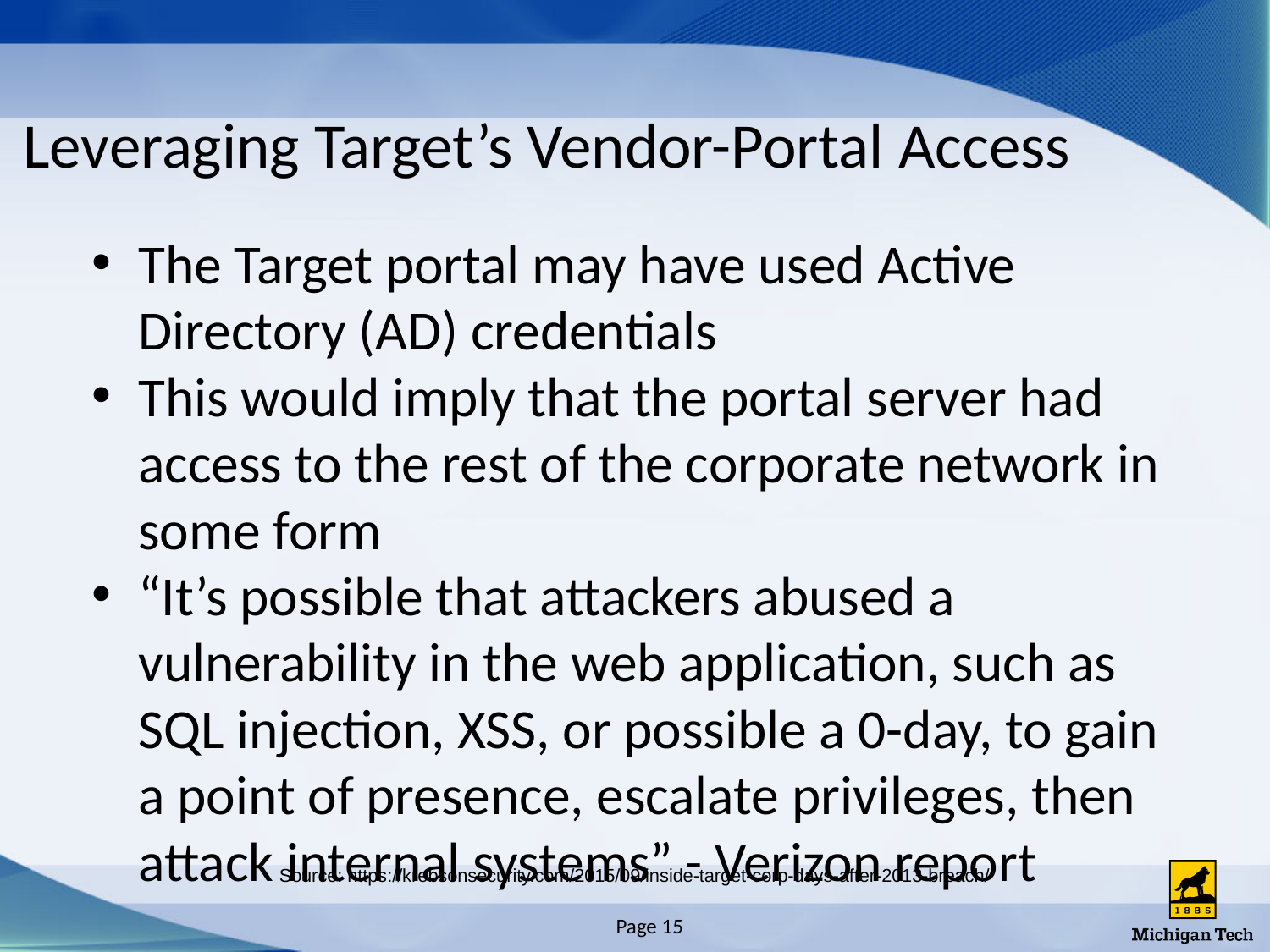

# Leveraging Target’s Vendor-Portal Access
The Target portal may have used Active Directory (AD) credentials
This would imply that the portal server had access to the rest of the corporate network in some form
“It’s possible that attackers abused a vulnerability in the web application, such as SQL injection, XSS, or possible a 0-day, to gain a point of presence, escalate privileges, then attack internal systems” - Verizon report
Source: https://krebsonsecurity.com/2015/09/inside-target-corp-days-after-2013-breach/